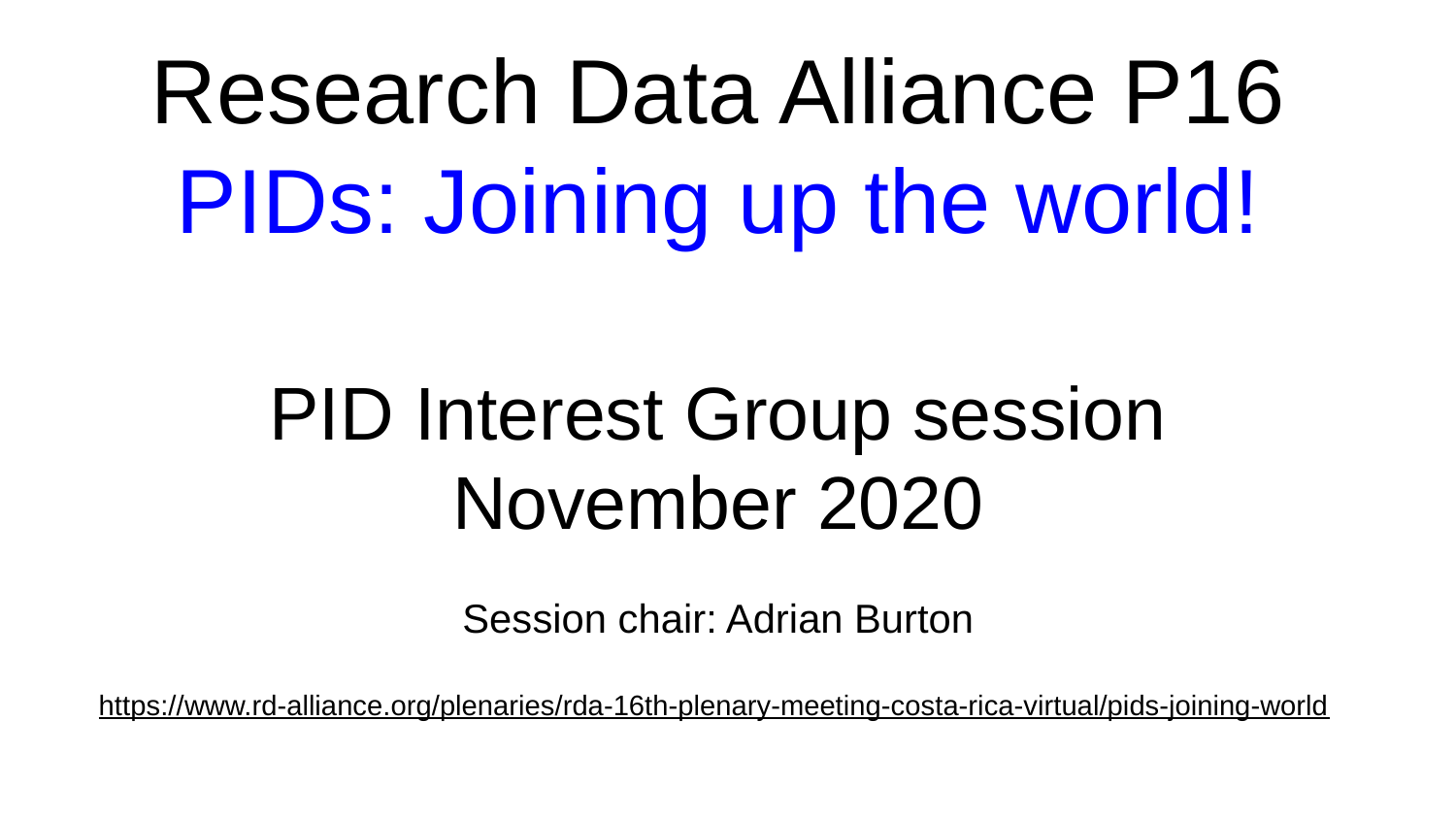

# Research Data Alliance P16 PIDs: Joining up the world!

PID Interest Group session
November 2020

Session chair: Adrian Burton

https://www.rd-alliance.org/plenaries/rda-16th-plenary-meeting-costa-rica-virtual/pids-joining-world